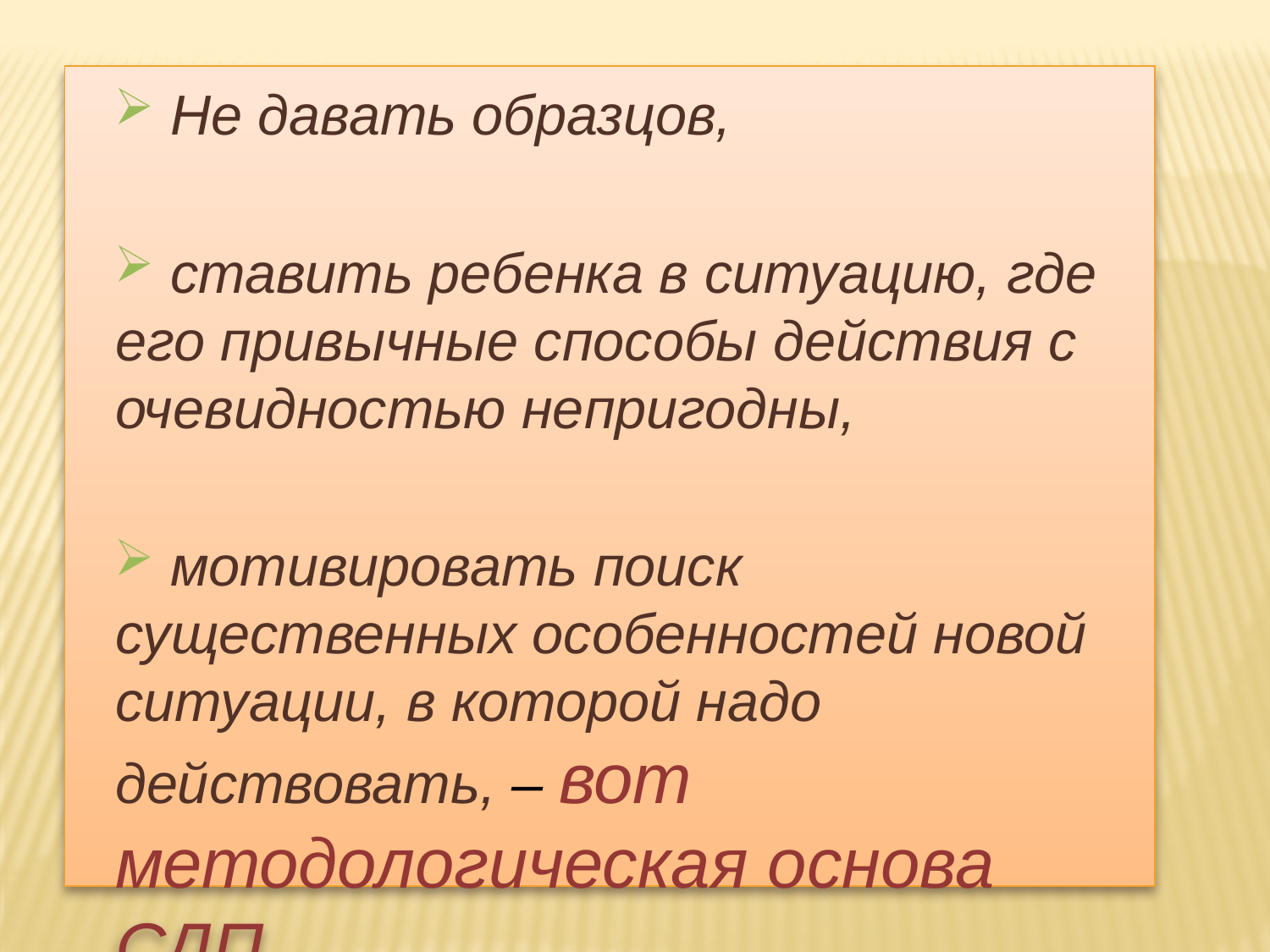

Не давать образцов,

 ставить ребенка в ситуацию, где его привычные способы действия с очевидностью непригодны,

 мотивировать поиск существенных особенностей новой ситуации, в которой надо действовать, – вот  методологическая основа СДП.